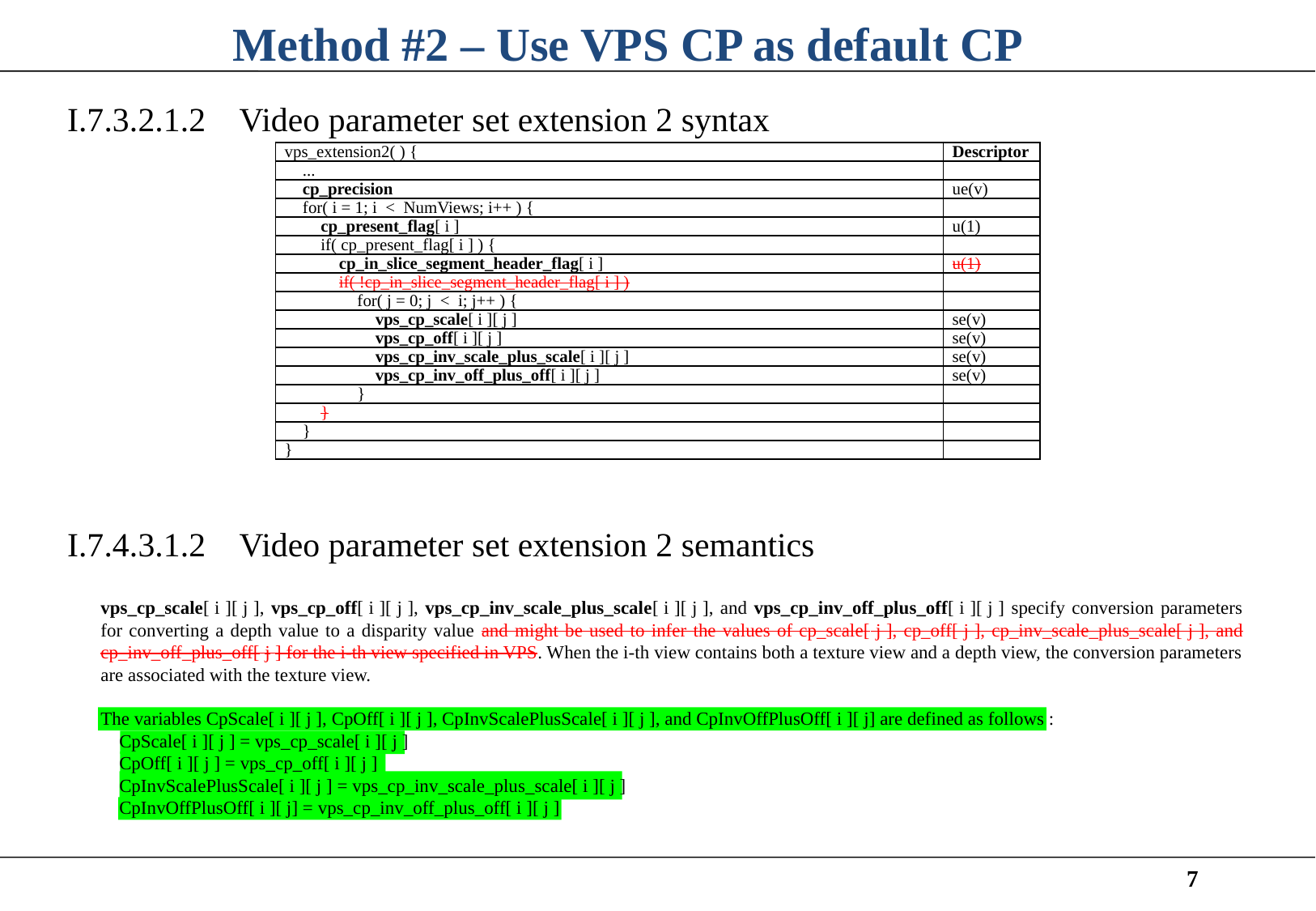

# Method #2 – Use VPS CP as default CP
I.7.3.2.1.2    Video parameter set extension 2 syntax

I.7.4.3.1.2    Video parameter set extension 2 semantics

| vps\_extension2( ) { | Descriptor |
| --- | --- |
| ... |  |
| cp\_precision | ue(v) |
| for( i = 1; i < NumViews; i++ ) { |  |
| cp\_present\_flag[ i ] | u(1) |
| if( cp\_present\_flag[ i ] ) { |  |
| cp\_in\_slice\_segment\_header\_flag[ i ] | u(1) |
| if( !cp\_in\_slice\_segment\_header\_flag[ i ] ) |  |
| for( j = 0; j < i; j++ ) { |  |
| vps\_cp\_scale[ i ][ j ] | se(v) |
| vps\_cp\_off[ i ][ j ] | se(v) |
| vps\_cp\_inv\_scale\_plus\_scale[ i ][ j ] | se(v) |
| vps\_cp\_inv\_off\_plus\_off[ i ][ j ] | se(v) |
| } |  |
| } |  |
| } |  |
| } |  |
vps_cp_scale[ i ][ j ], vps_cp_off[ i ][ j ], vps_cp_inv_scale_plus_scale[ i ][ j ], and vps_cp_inv_off_plus_off[ i ][ j ] specify conversion parameters for converting a depth value to a disparity value and might be used to infer the values of cp_scale[ j ], cp_off[ j ], cp_inv_scale_plus_scale[ j ], and cp_inv_off_plus_off[ j ] for the i-th view specified in VPS. When the i-th view contains both a texture view and a depth view, the conversion parameters are associated with the texture view.

The variables CpScale[ i ][ j ], CpOff[ i ][ j ], CpInvScalePlusScale[ i ][ j ], and CpInvOffPlusOff[ i ][ j] are defined as follows :
    CpScale[ i ][ j ] = vps_cp_scale[ i ][ j ]
    CpOff[ i ][ j ] = vps_cp_off[ i ][ j ]
    CpInvScalePlusScale[ i ][ j ] = vps_cp_inv_scale_plus_scale[ i ][ j ]
    CpInvOffPlusOff[ i ][ j] = vps_cp_inv_off_plus_off[ i ][ j ]

7